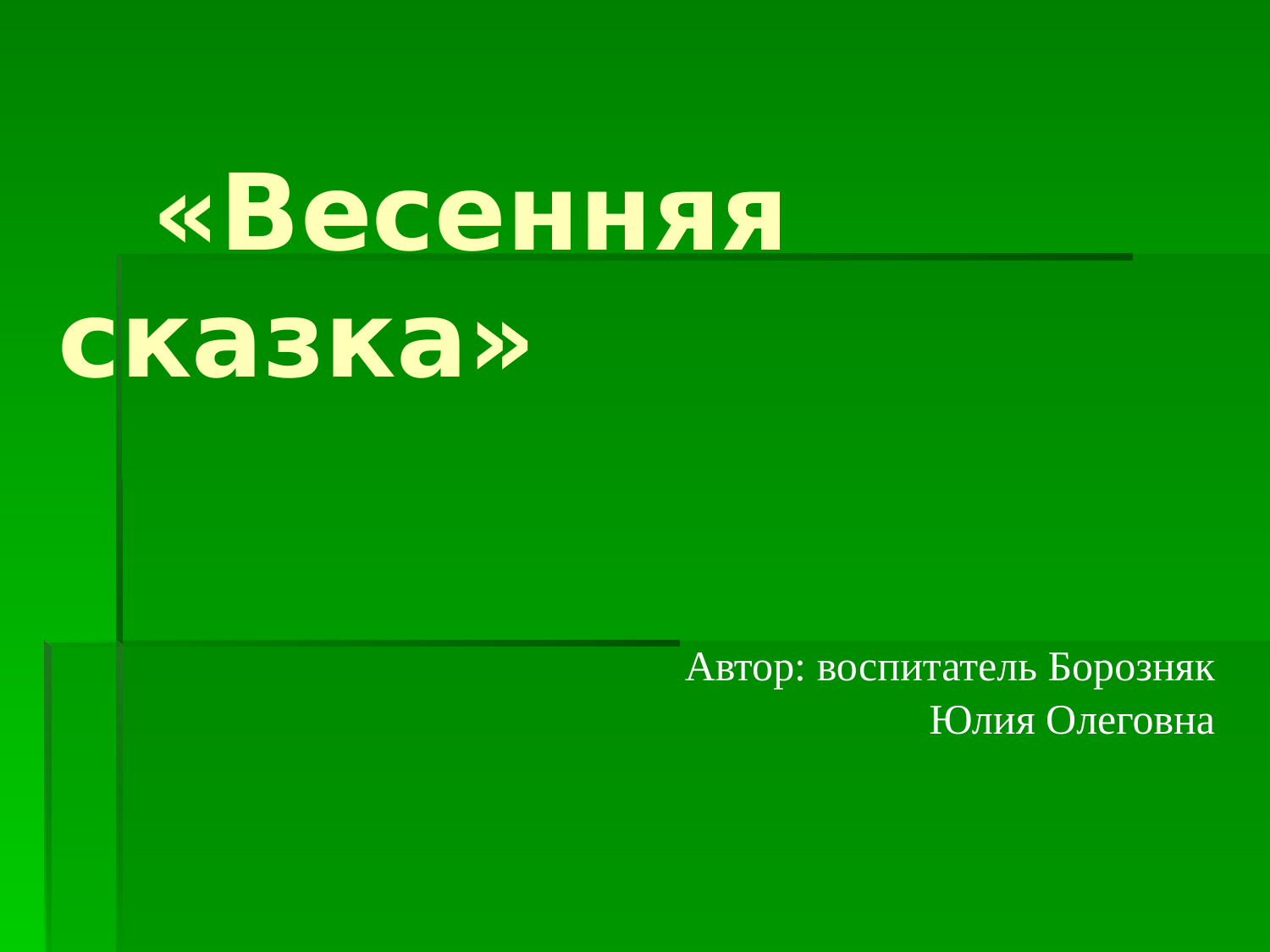

# «Весенняя сказка»

                                  Автор: воспитатель Борозняк Юлия Олеговна